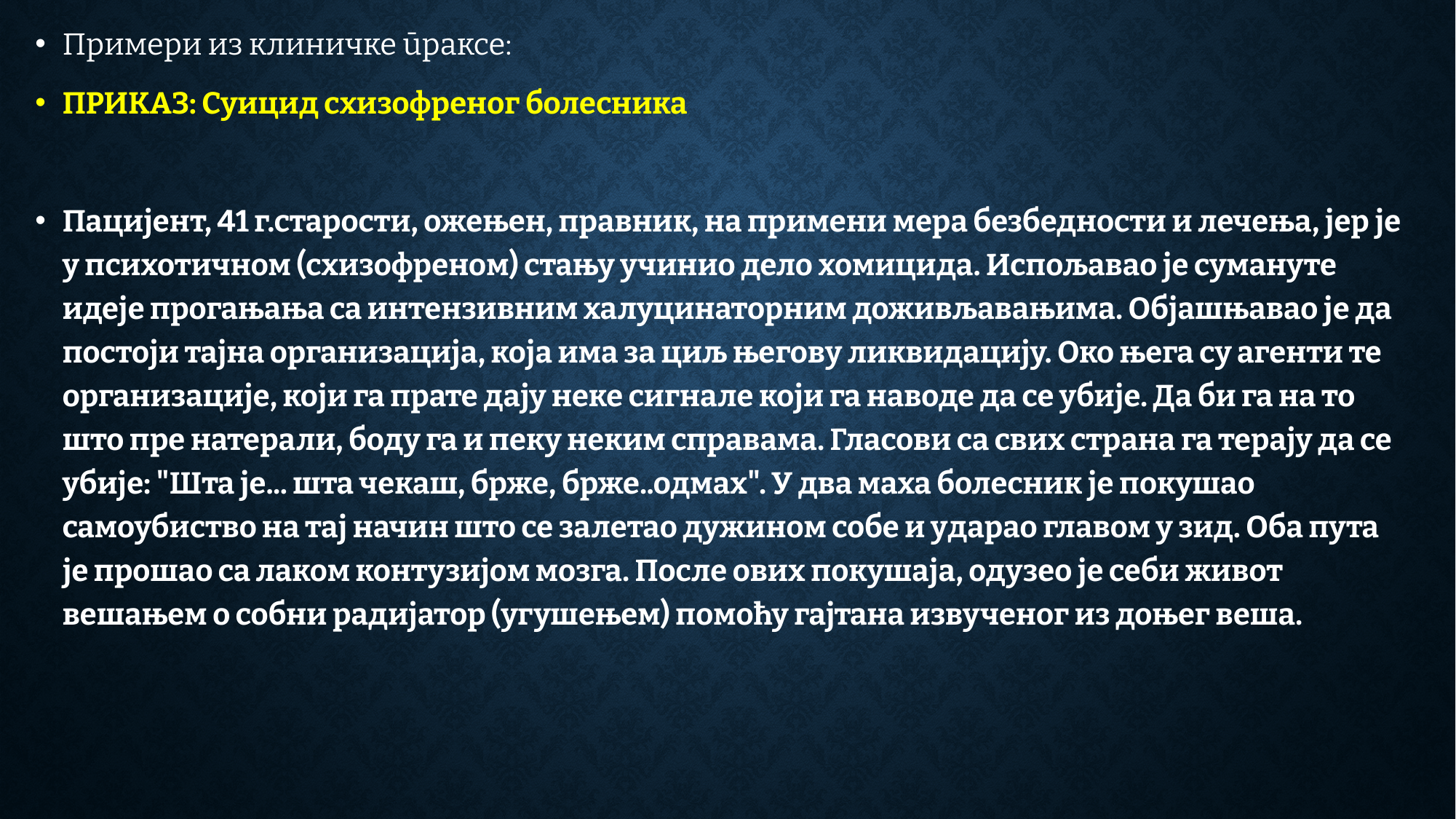

Примери из клиничке праксе:
ПРИКАЗ: Суицид схизофреног болесника

Пацијент, 41 г.старости, ожењен, правник, на примени мера безбедности и лечења, јер је у психотичном (схизофреном) стању учинио дело хомицида. Испољавао је сумануте идеје прогањања са интензивним халуцинаторним доживљавањима. Објашњавао је да постоји тајна организација, која има за циљ његову ликвидацију. Око њега су агенти те организације, који га прате дају неке сигнале који га наводе да се убије. Да би га на то што пре натерали, боду га и пеку неким справама. Гласови са свих страна га терају да се убије: "Шта је... шта чекаш, брже, брже..одмах". У два маха болесник је покушао самоубиство на тај начин што се залетао дужином собе и ударао главом у зид. Оба пута је прошао са лаком контузијом мозга. После ових покушаја, одузео је себи живот вешањем о собни радијатор (угушењем) помоћу гајтана извученог из доњег веша.